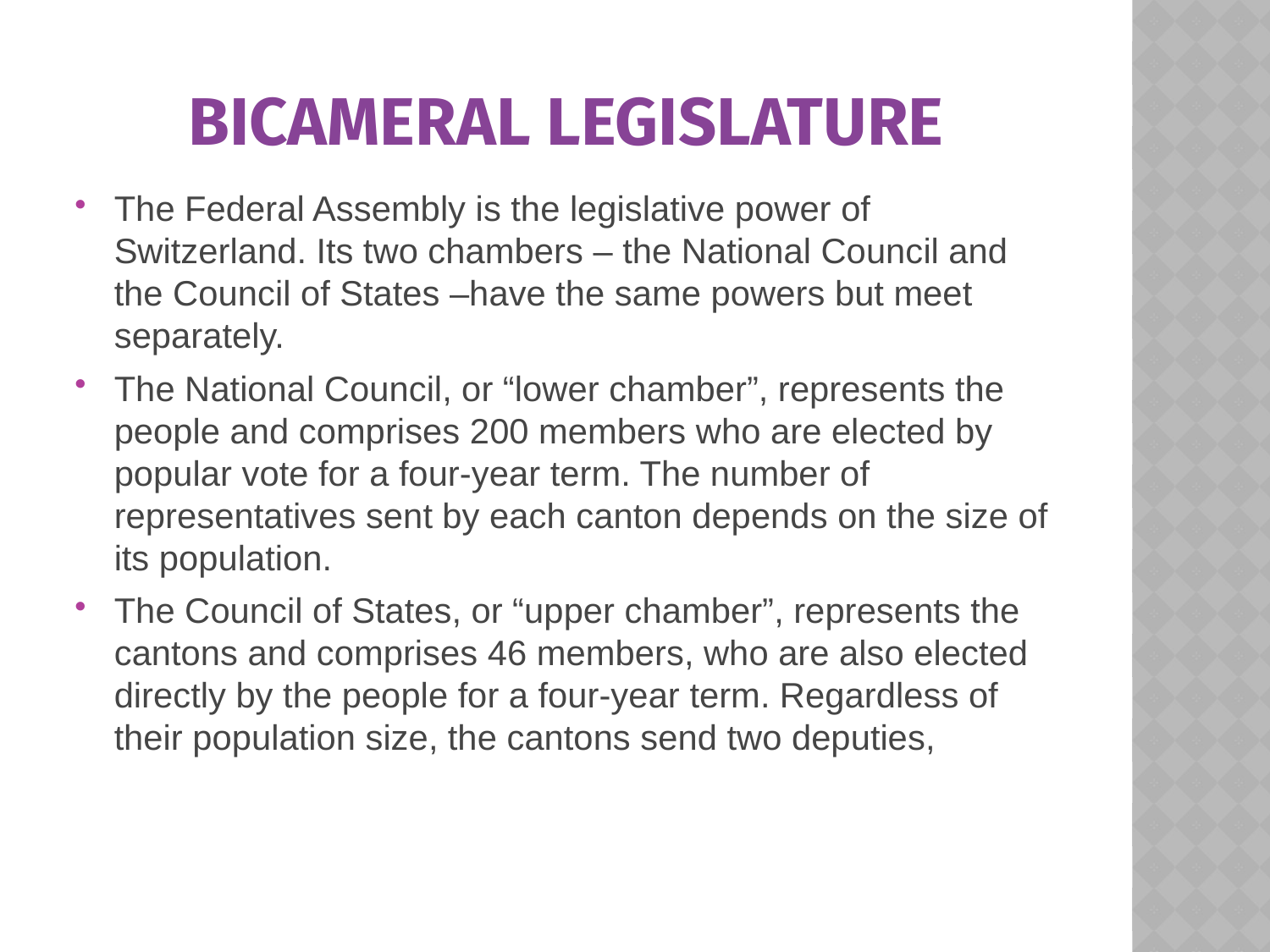

# Bicameral Legislature
The Federal Assembly is the legislative power of Switzerland. Its two chambers – the National Council and the Council of States –have the same powers but meet separately.
The National Council, or “lower chamber”, represents the people and comprises 200 members who are elected by popular vote for a four-year term. The number of representatives sent by each canton depends on the size of its population.
The Council of States, or “upper chamber”, represents the cantons and comprises 46 members, who are also elected directly by the people for a four-year term. Regardless of their population size, the cantons send two deputies,